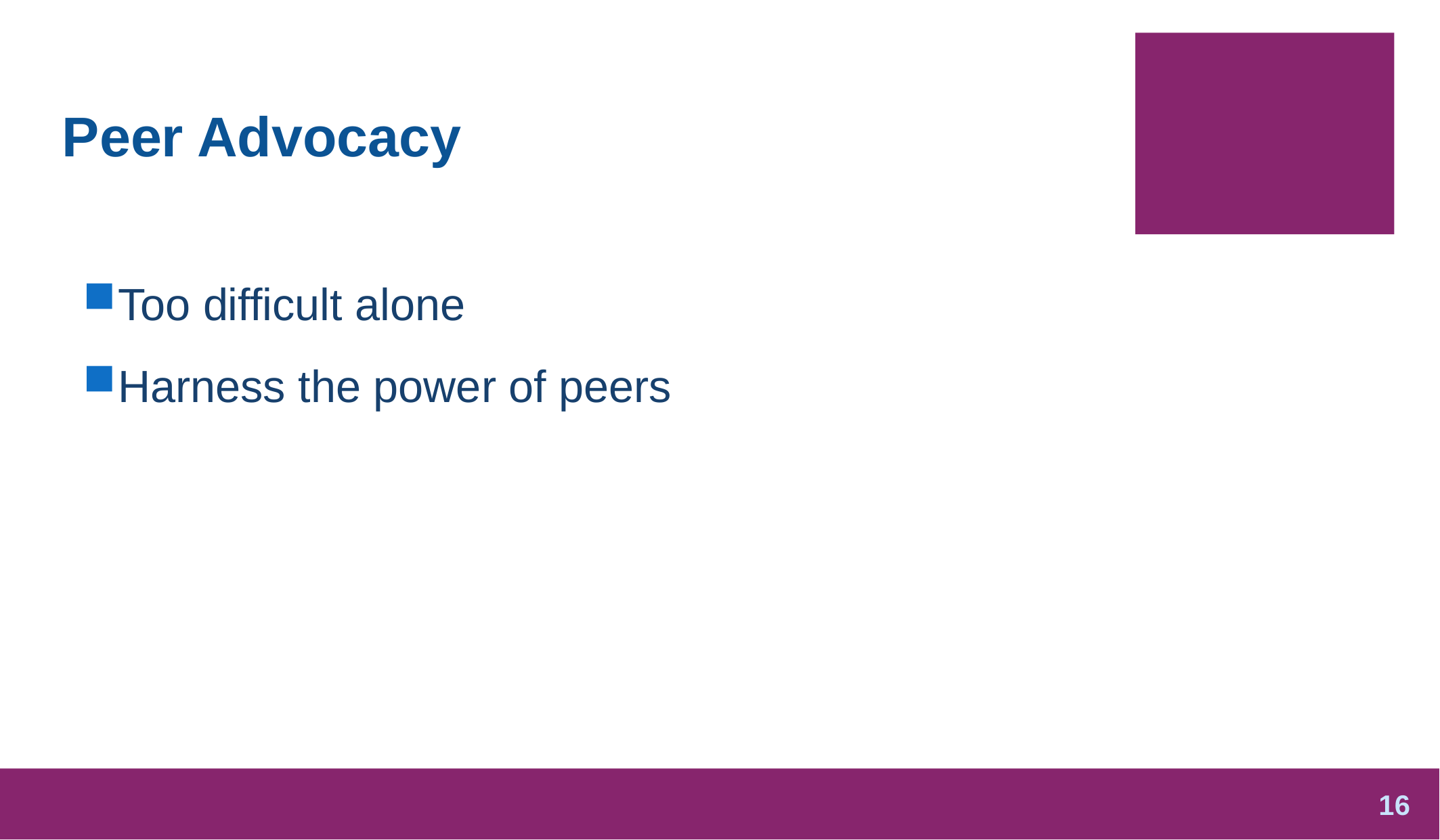

# Peer Advocacy
Too difficult alone
Harness the power of peers

16